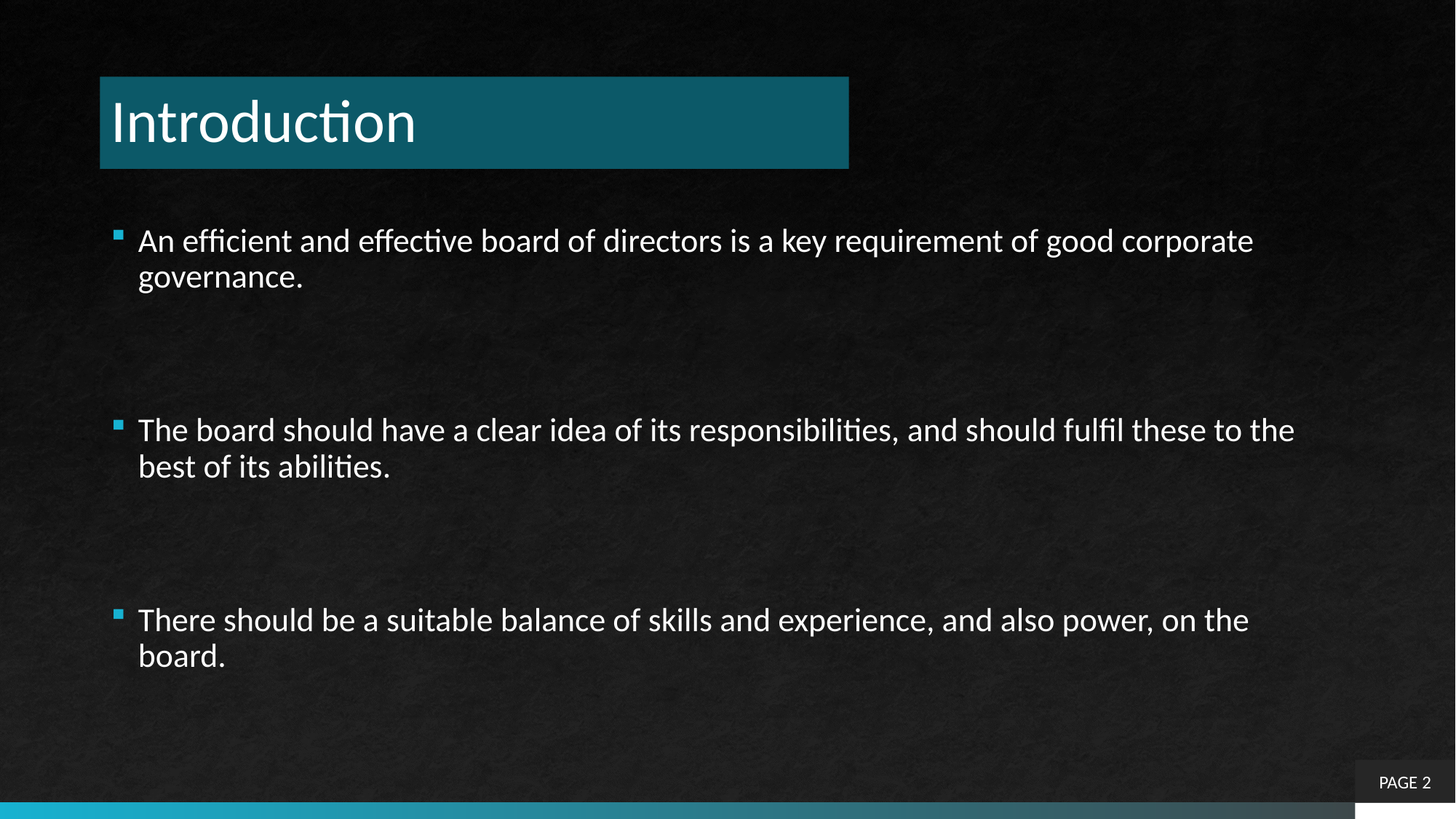

# Introduction
An efﬁcient and effective board of directors is a key requirement of good corporate governance.

The board should have a clear idea of its responsibilities, and should fulﬁl these to the best of its abilities.

There should be a suitable balance of skills and experience, and also power, on the board.
PAGE 2